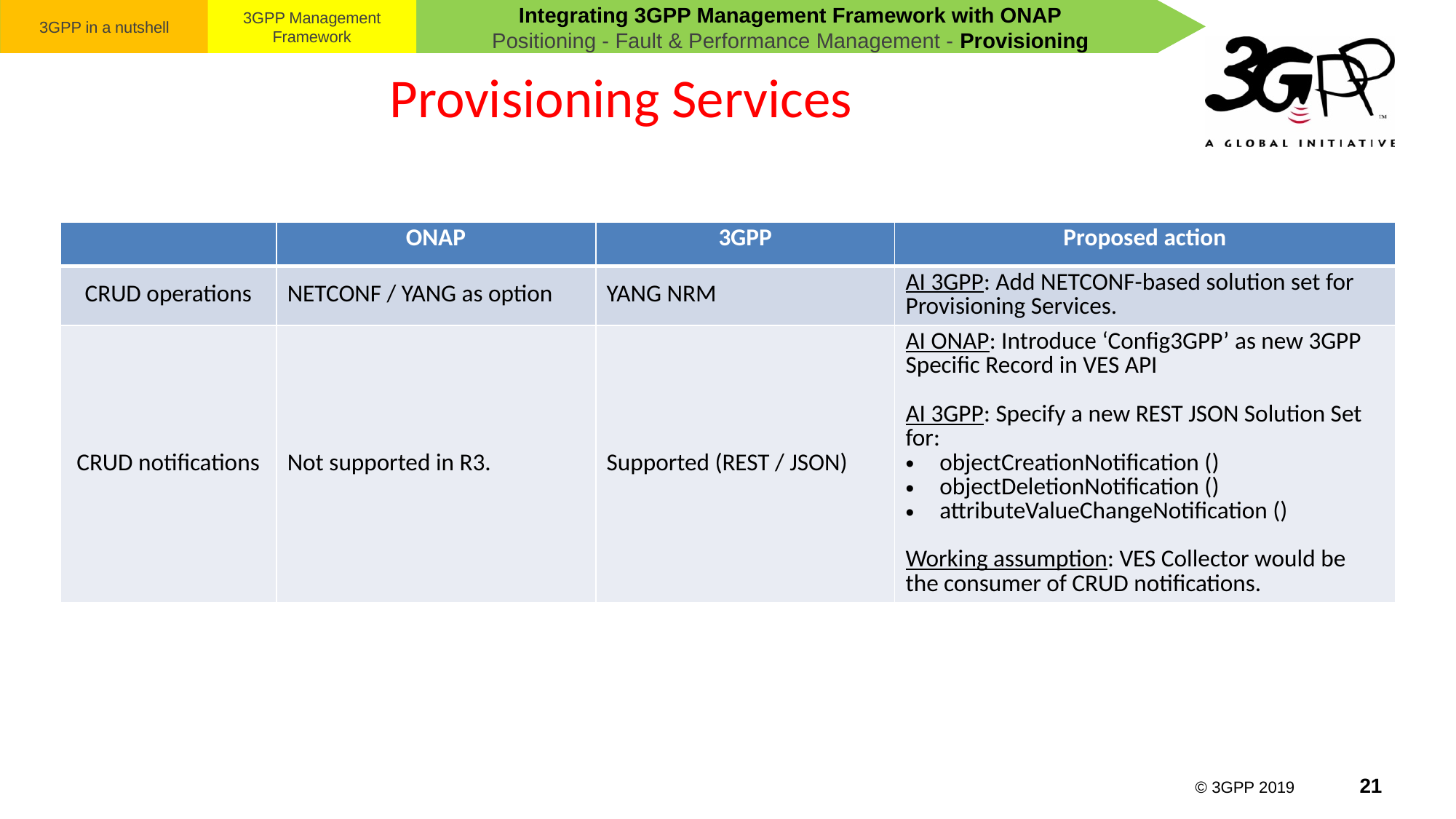

3GPP in a nutshell
3GPP Management Framework
Integrating 3GPP Management Framework with ONAP
Positioning - Fault & Performance Management - Provisioning
# Provisioning Services
|  | ONAP | 3GPP | Proposed action |
| --- | --- | --- | --- |
| CRUD operations | NETCONF / YANG as option | YANG NRM | AI 3GPP: Add NETCONF-based solution set for Provisioning Services. |
| CRUD notifications | Not supported in R3. | Supported (REST / JSON) | AI ONAP: Introduce ‘Config3GPP’ as new 3GPP Specific Record in VES API AI 3GPP: Specify a new REST JSON Solution Set for: objectCreationNotification () objectDeletionNotification () attributeValueChangeNotification () Working assumption: VES Collector would be the consumer of CRUD notifications. |